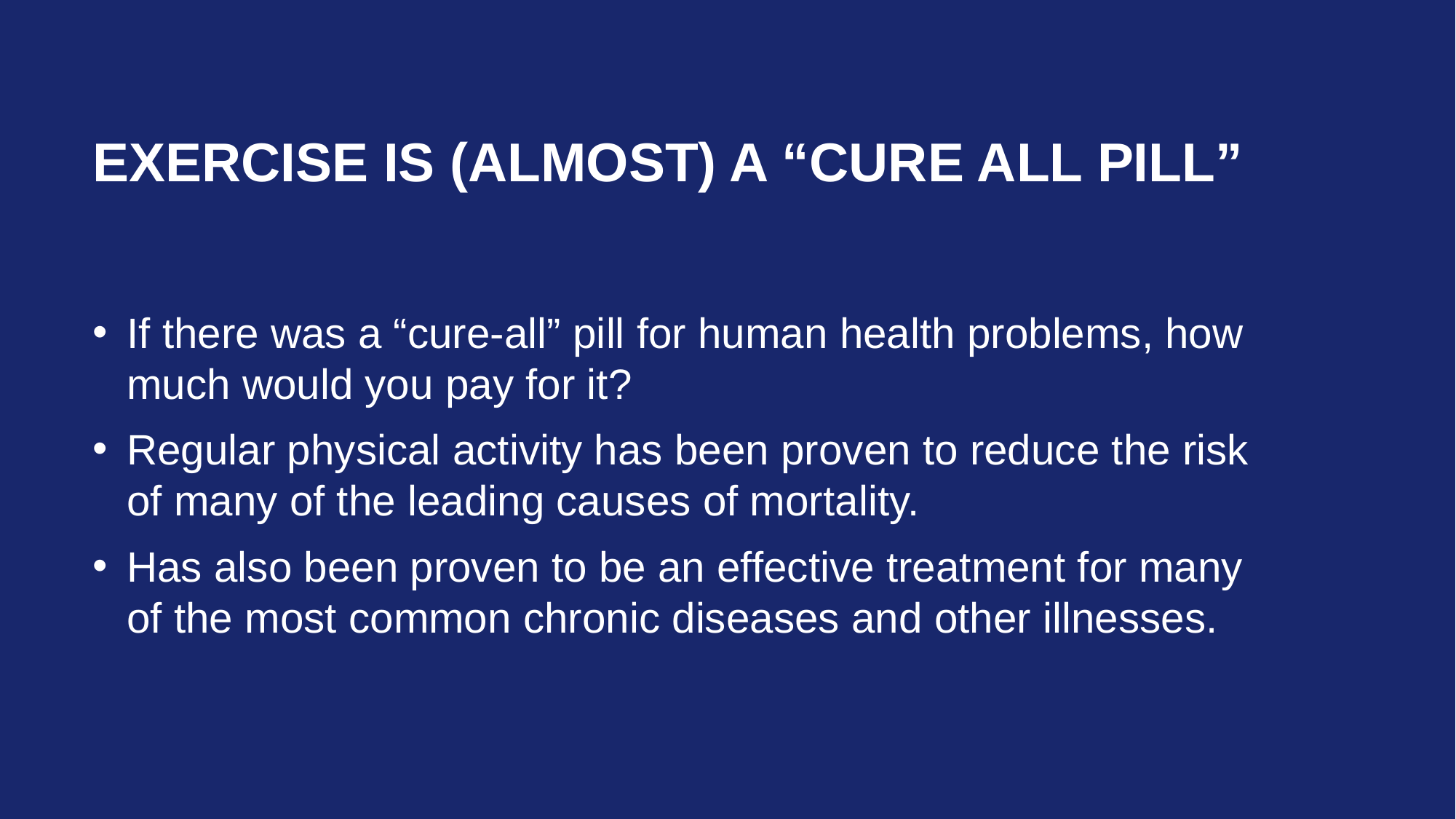

# Exercise is (Almost) a “Cure All Pill”
If there was a “cure-all” pill for human health problems, how much would you pay for it?
Regular physical activity has been proven to reduce the risk of many of the leading causes of mortality.
Has also been proven to be an effective treatment for many of the most common chronic diseases and other illnesses.